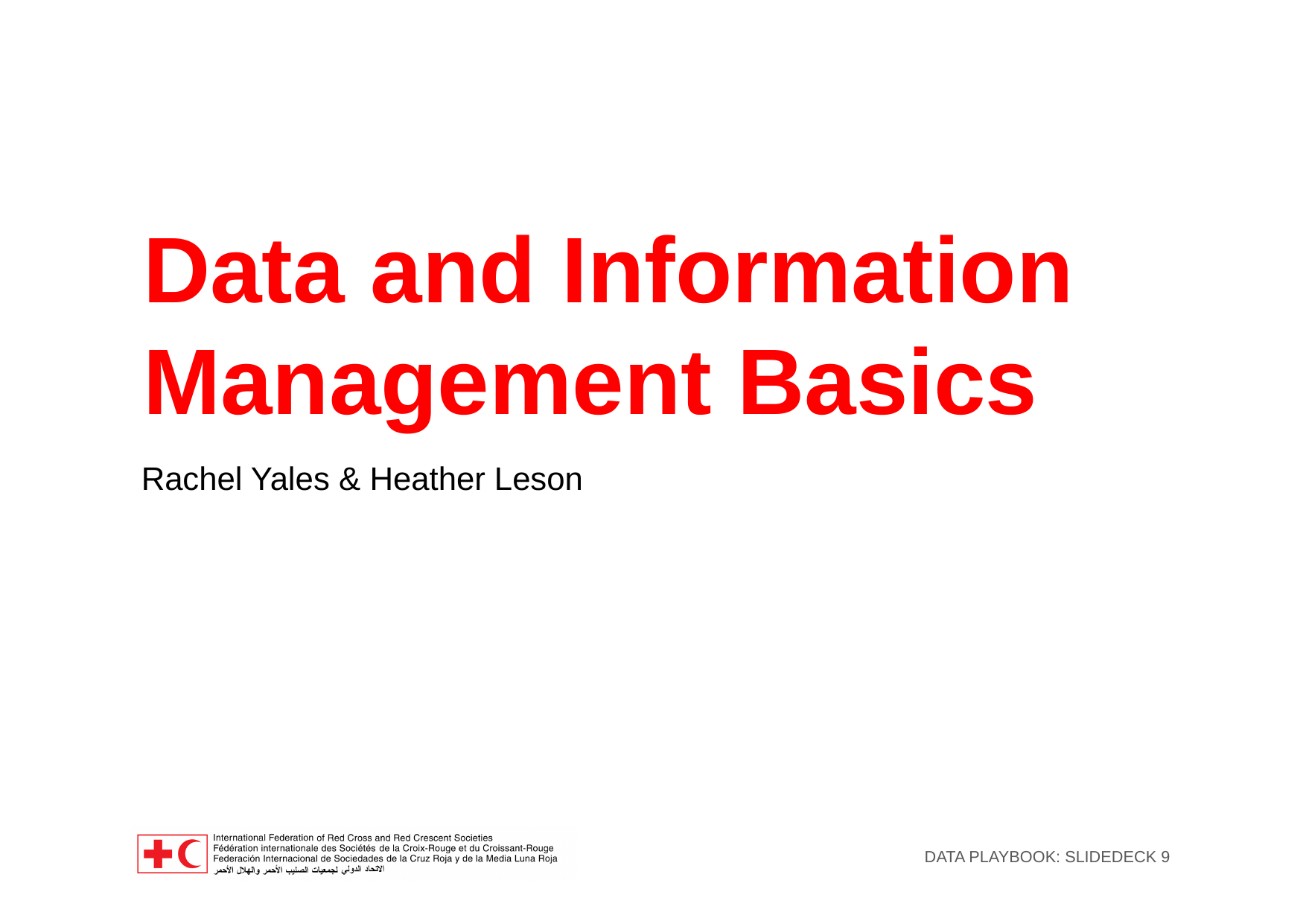

# Data and Information Management Basics
Rachel Yales & Heather Leson